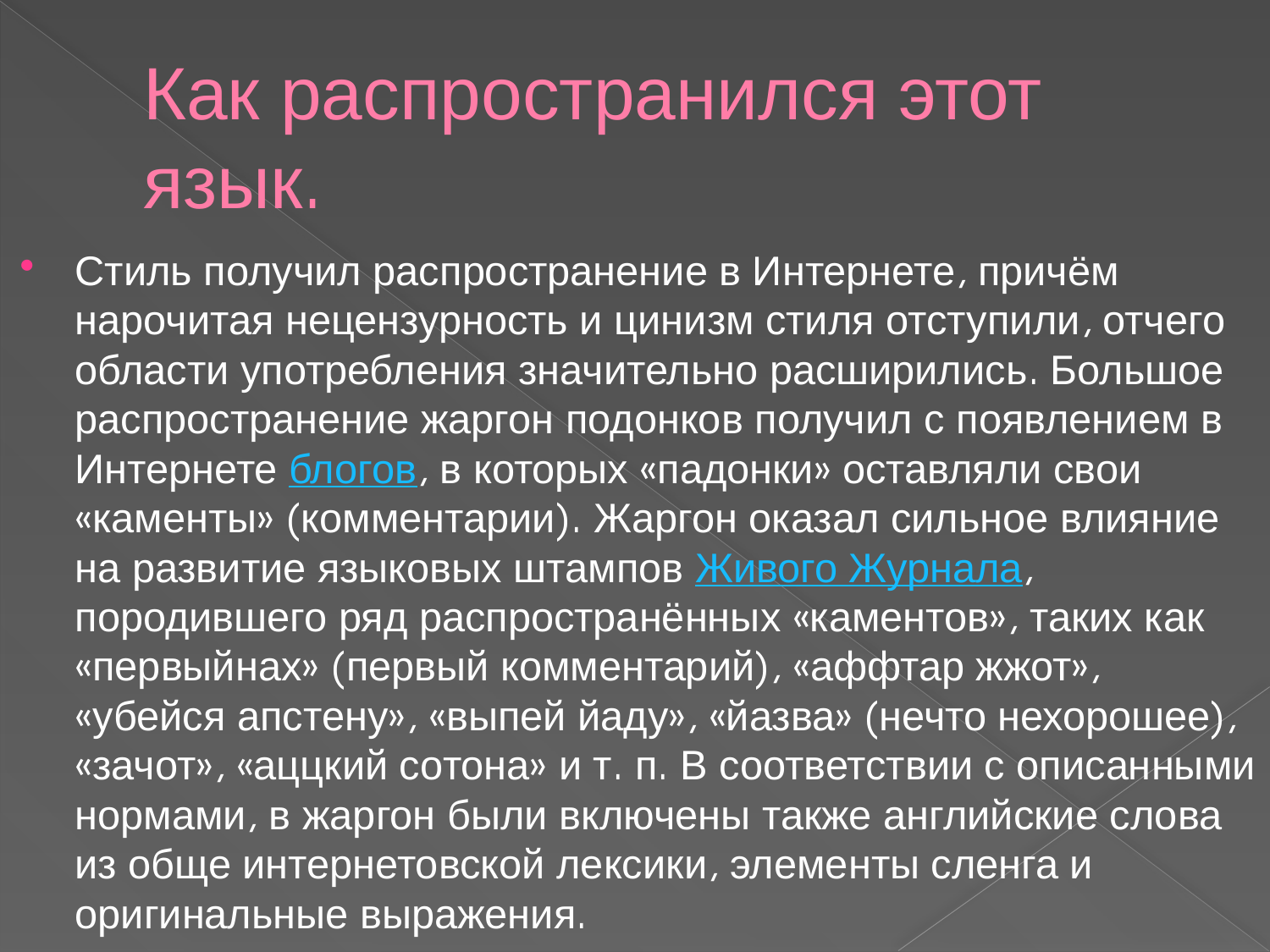

# Как распространился этот язык.
Стиль получил распространение в Интернете, причём нарочитая нецензурность и цинизм стиля отступили, отчего области употребления значительно расширились. Большое распространение жаргон подонков получил с появлением в Интернете блогов, в которых «падонки» оставляли свои «каменты» (комментарии). Жаргон оказал сильное влияние на развитие языковых штампов Живого Журнала, породившего ряд распространённых «каментов», таких как «первыйнах» (первый комментарий), «аффтар жжот», «убейся апстену», «выпей йаду», «йазва» (нечто нехорошее), «зачот», «аццкий сотона» и т. п. В соответствии с описанными нормами, в жаргон были включены также английские слова из обще интернетовской лексики, элементы сленга и оригинальные выражения.